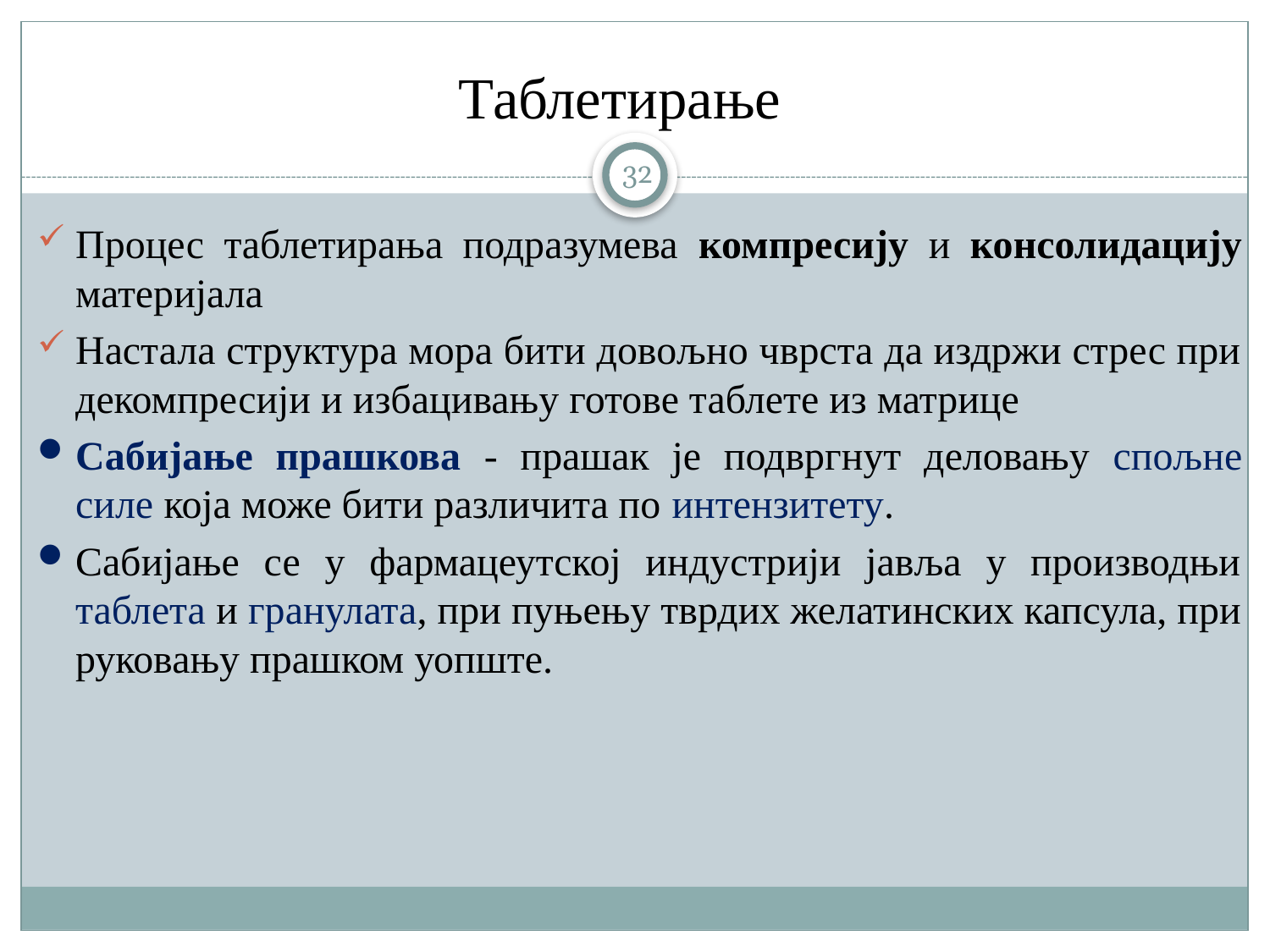

# Таблетирање
32
Процес таблетирања подразумева компресију и консолидацију материјала
Настала структура мора бити довољно чврста да издржи стрес при декомпресији и избацивању готове таблете из матрице
Сабијање прашкова - прашак је подвргнут деловању спољне силе која може бити различита по интензитету.
Сабијање се у фармацеутској индустрији јавља у производњи таблета и гранулата, при пуњењу тврдих желатинских капсула, при руковању прашком уопште.